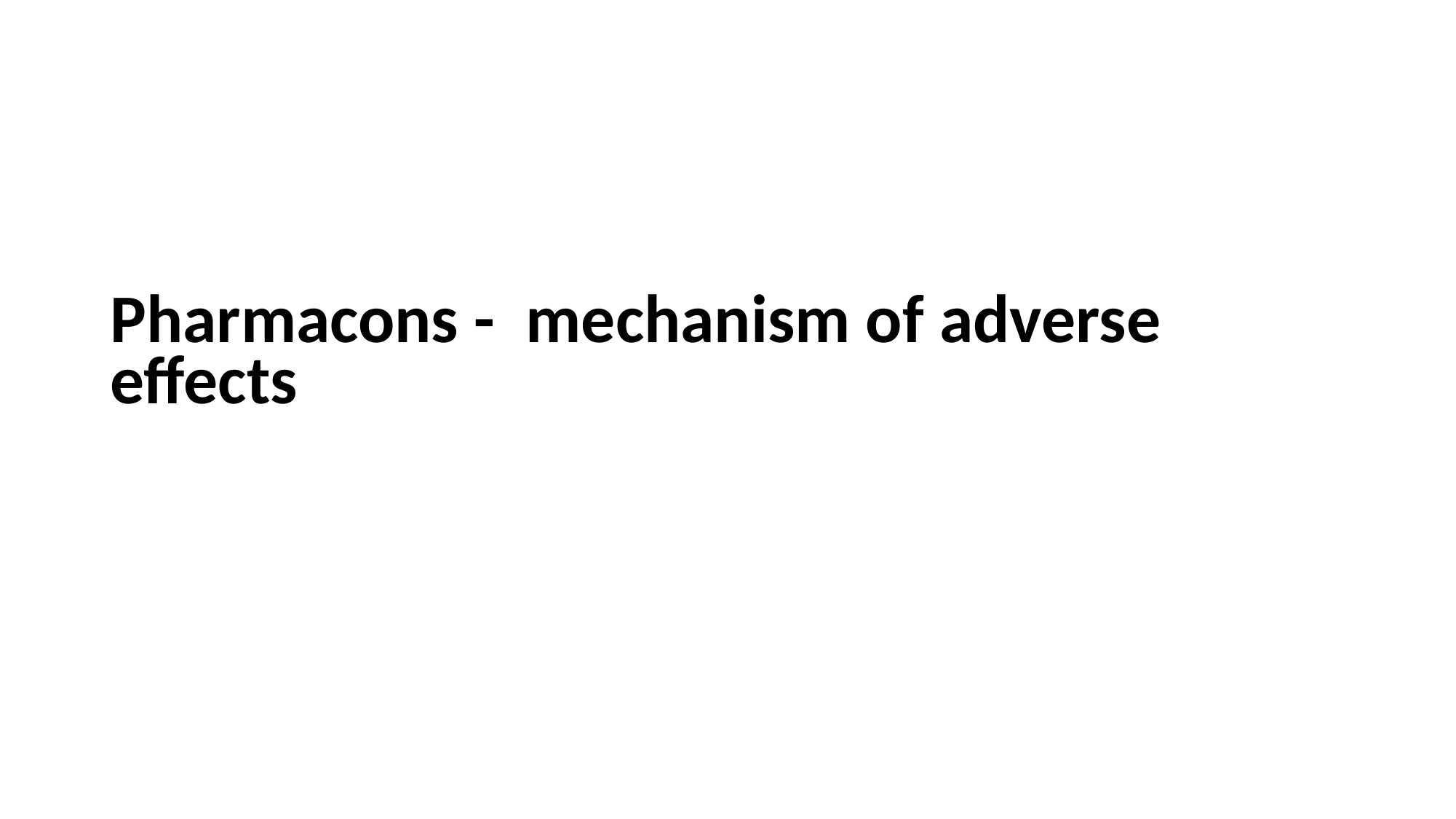

# Pharmacons -  mechanism of adverse effects